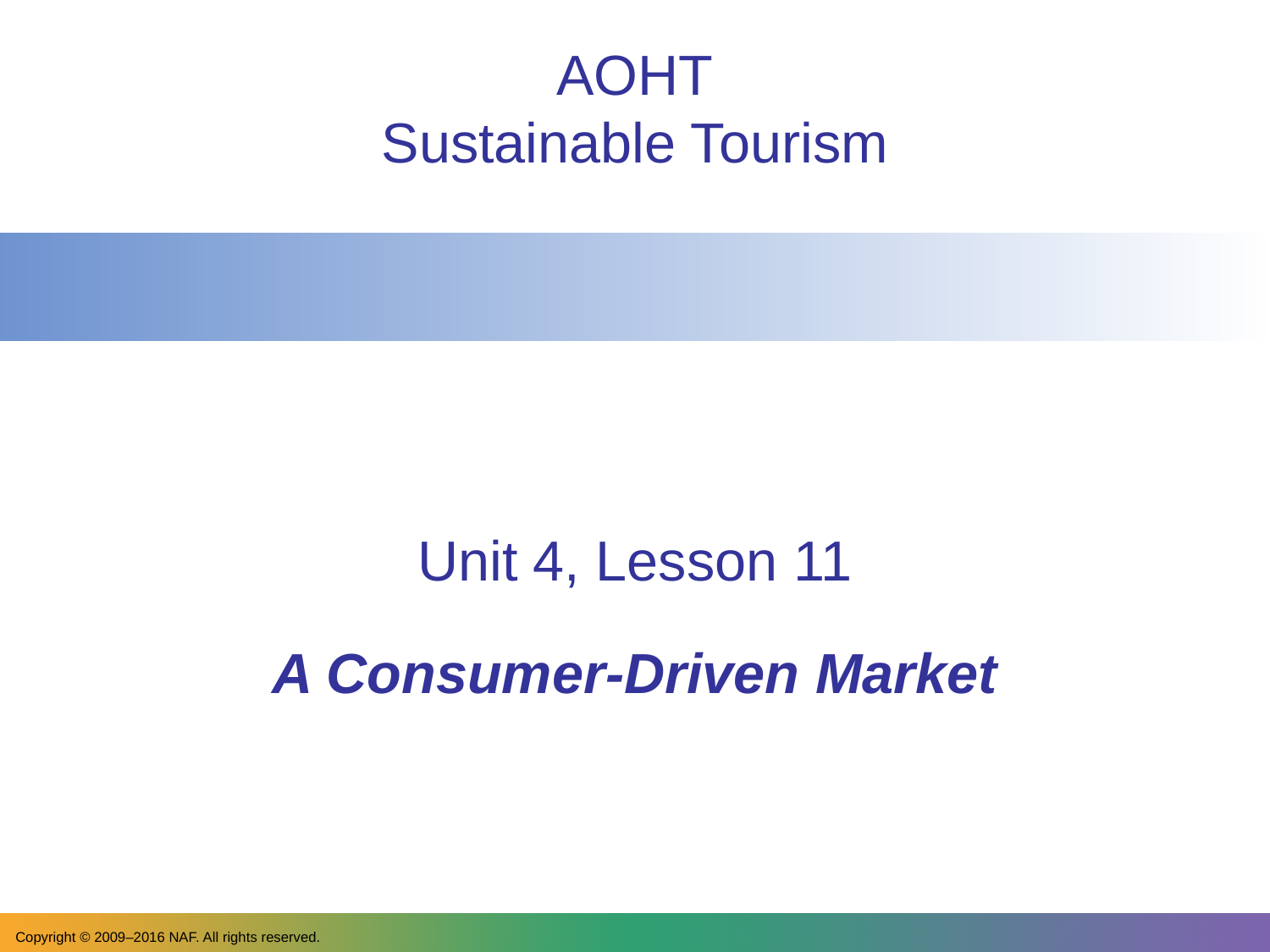

AOHT
Sustainable Tourism
Unit 4, Lesson 11
A Consumer-Driven Market
Copyright © 2009–2016 NAF. All rights reserved.